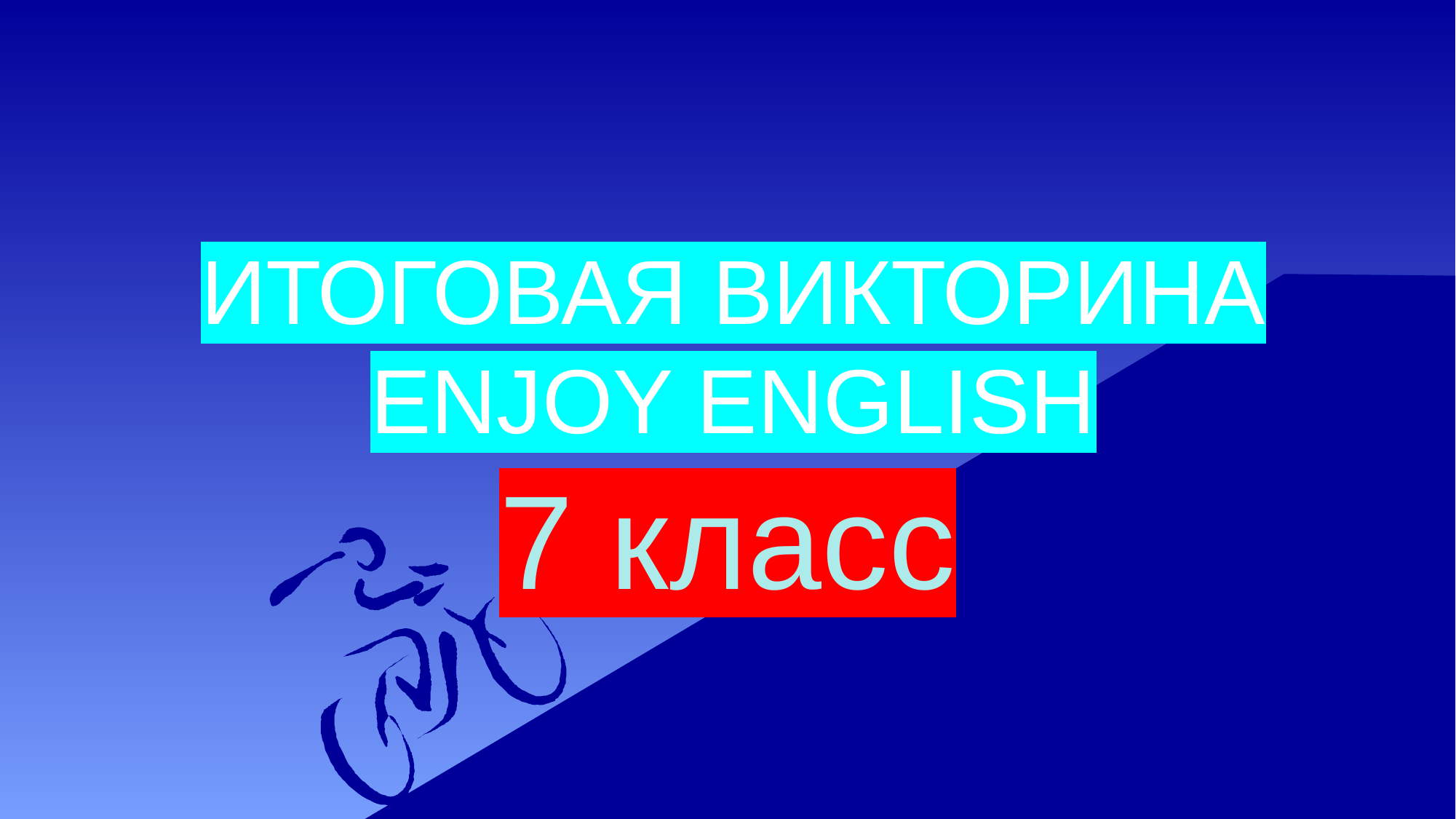

# ИТОГОВАЯ ВИКТОРИНА ENJOY ENGLISH
7 класс